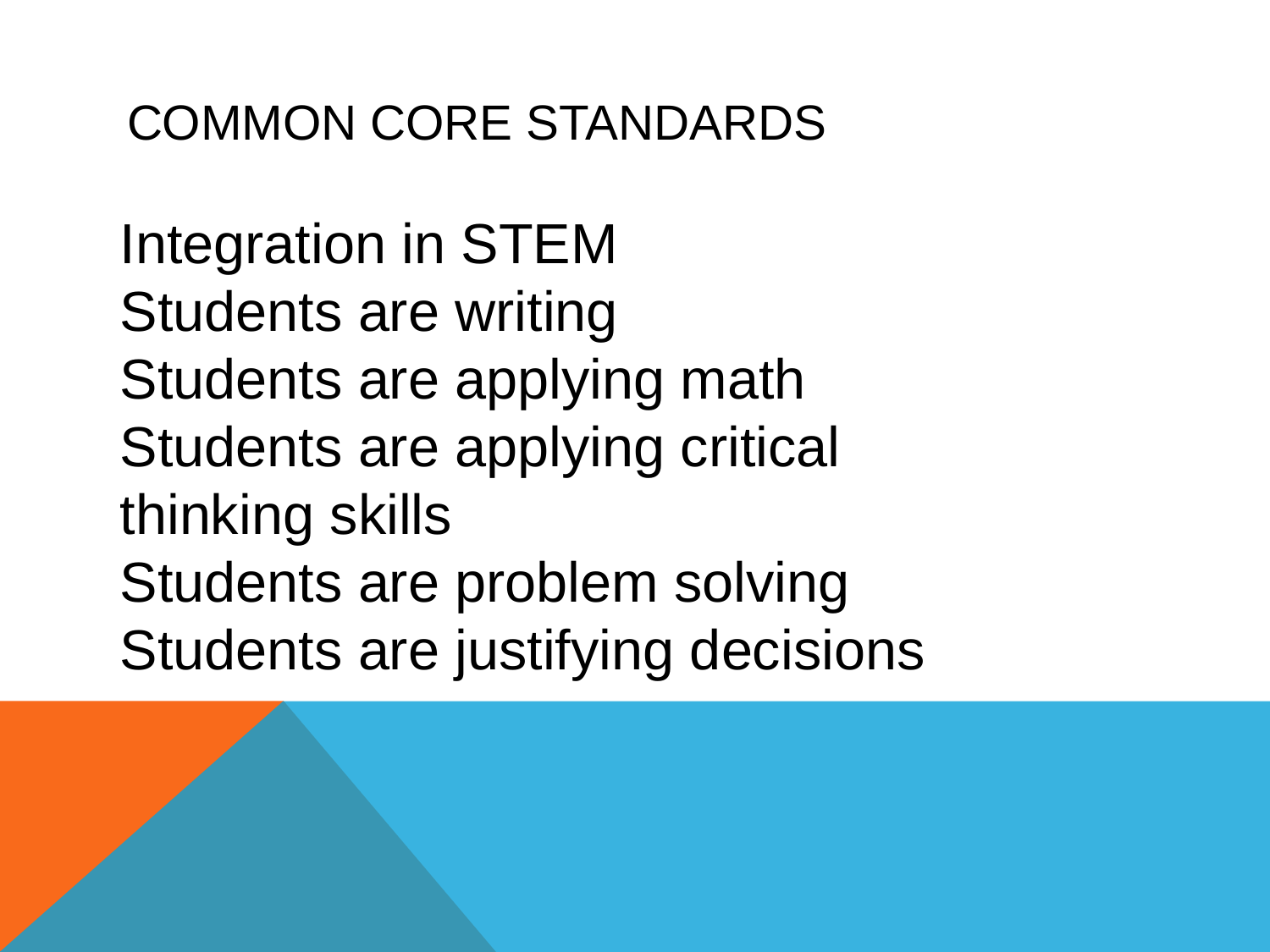

# Common Core Standards
Integration in STEM
Students are writing
Students are applying math
Students are applying critical thinking skills
Students are problem solving
Students are justifying decisions